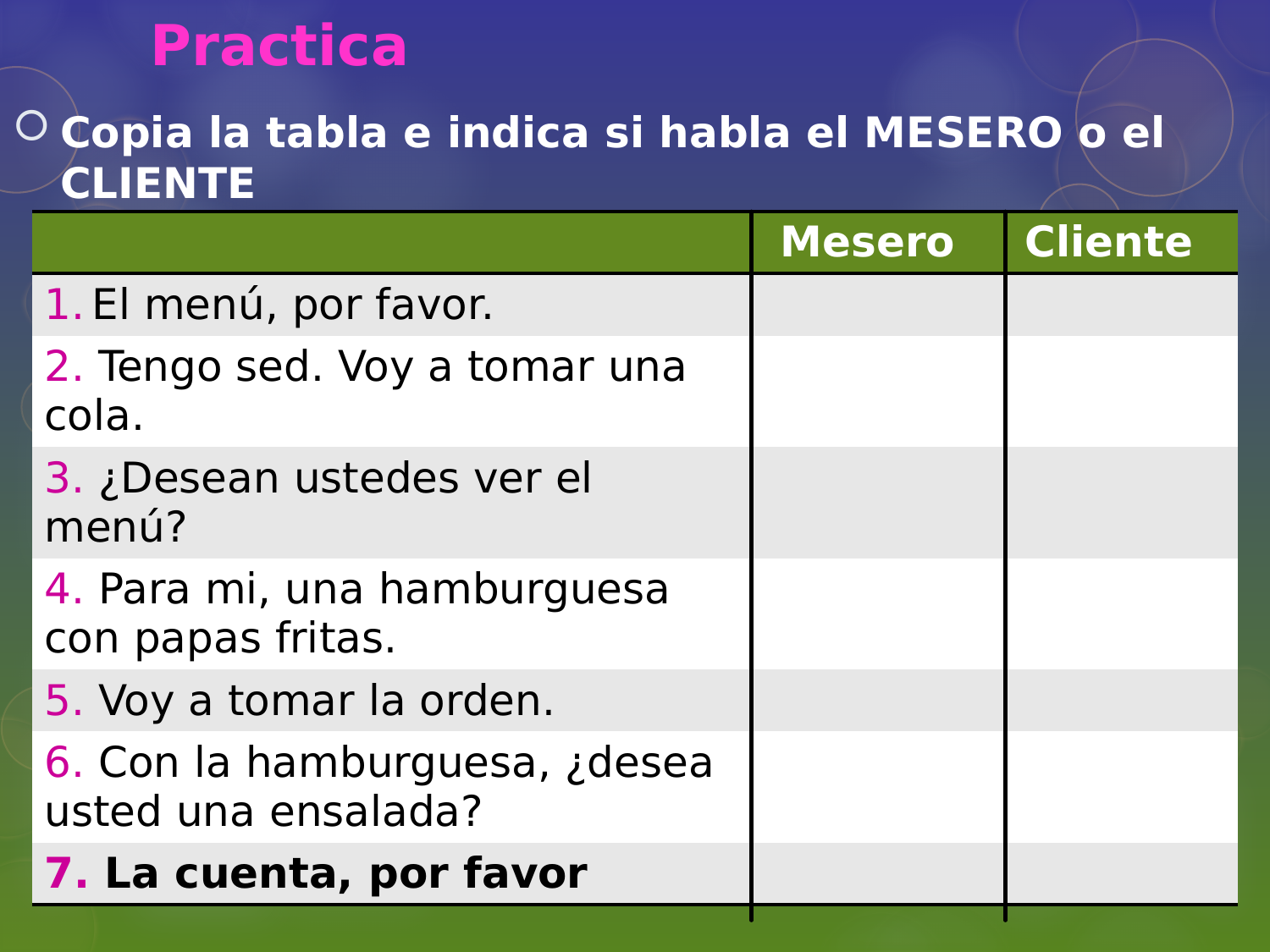

# Practica
Copia la tabla e indica si habla el MESERO o el CLIENTE

|  | Mesero | Cliente |
| --- | --- | --- |
| El menú, por favor. |  |  |
| 2. Tengo sed. Voy a tomar una cola. |  |  |
| 3. ¿Desean ustedes ver el menú? |  |  |
| 4. Para mi, una hamburguesa con papas fritas. |  |  |
| 5. Voy a tomar la orden. |  |  |
| 6. Con la hamburguesa, ¿desea usted una ensalada? |  |  |
| 7. La cuenta, por favor |  |  |